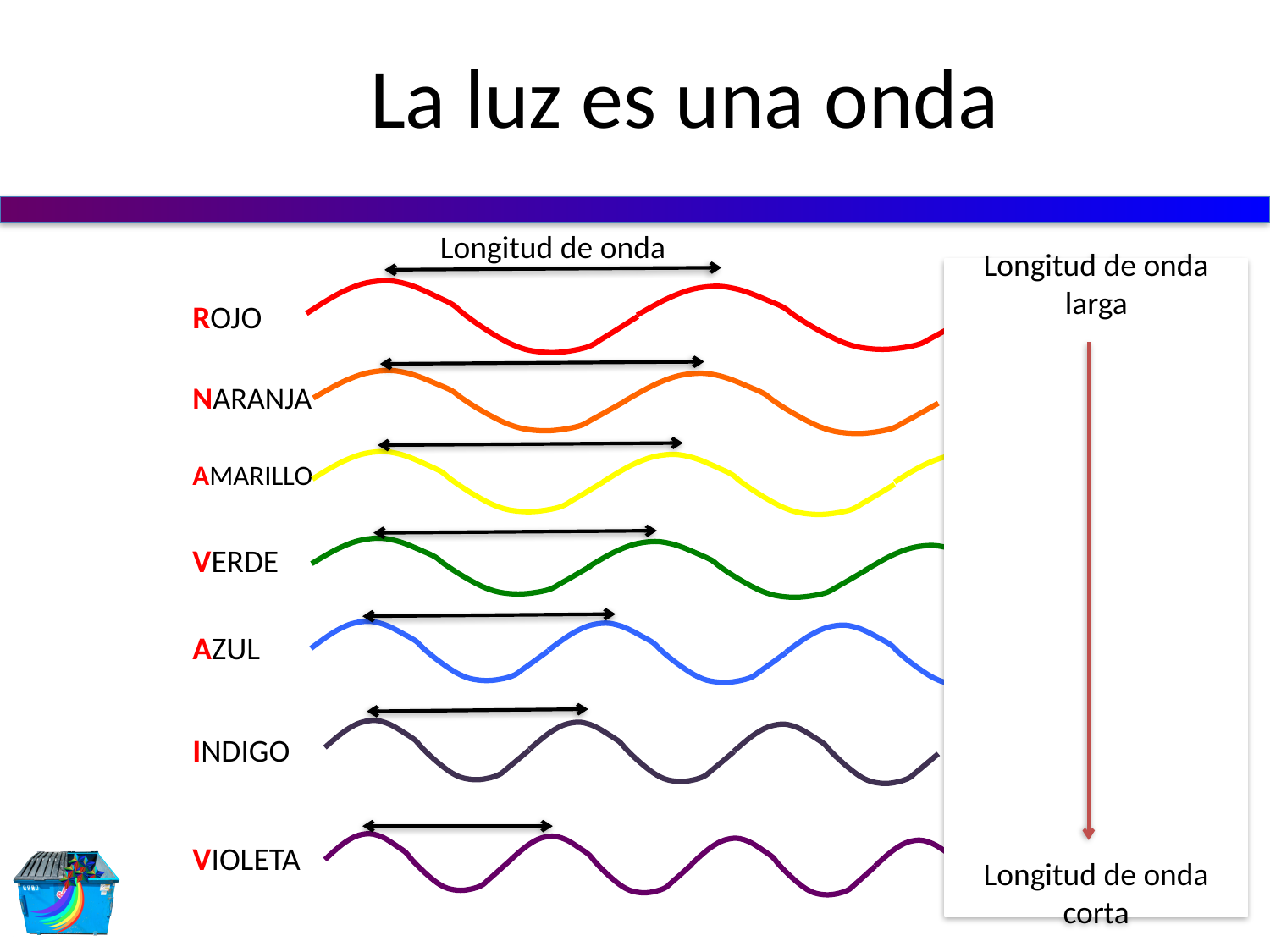

La luz es una onda
Longitud de onda
Longitud de onda larga

Longitud de onda corta

ROJO

NARANJA
AMARILLO

VERDE

AZUL

INDIGO
VIOLETA